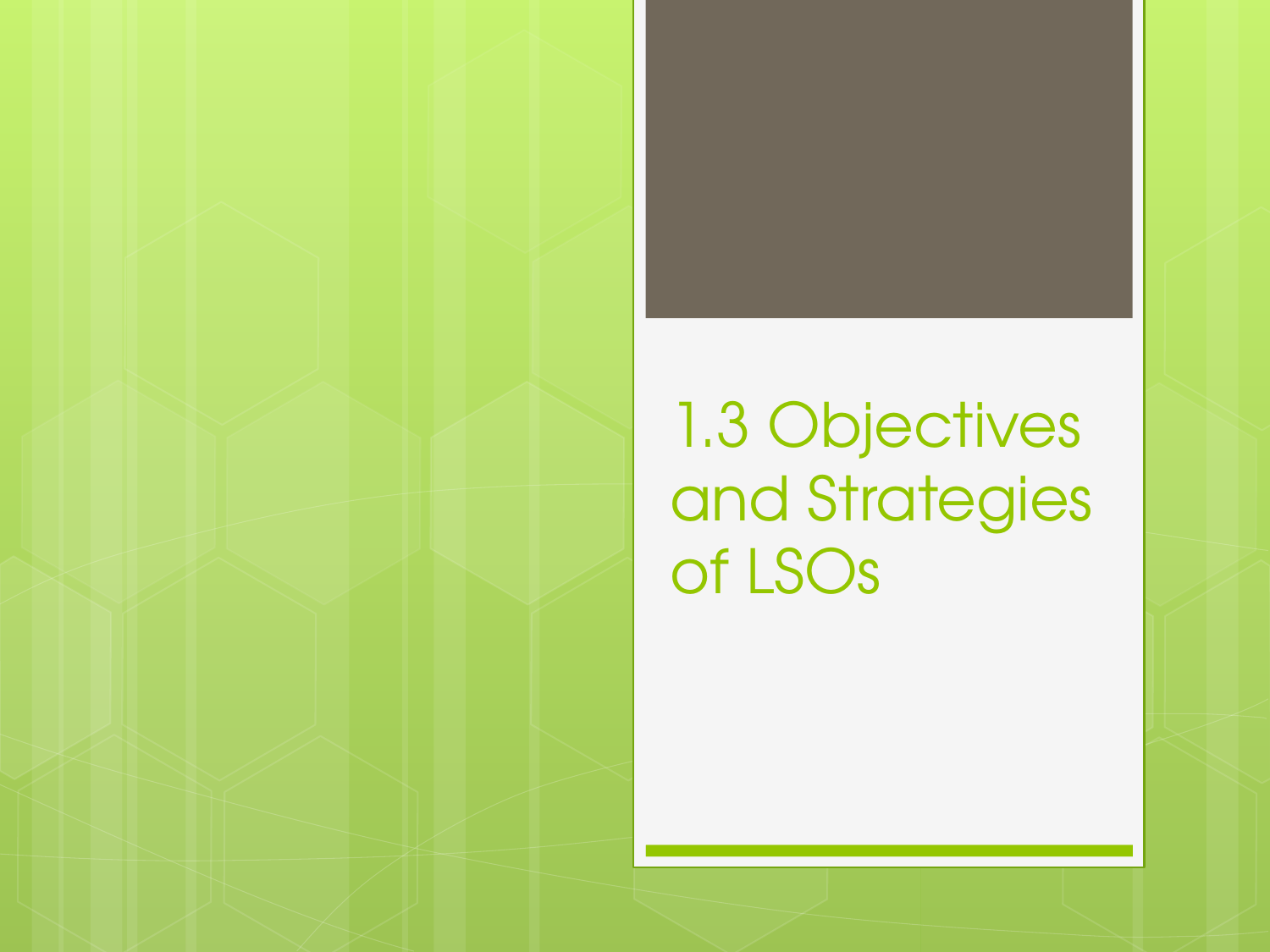

# 1.3 Objectives and Strategies of LSOs